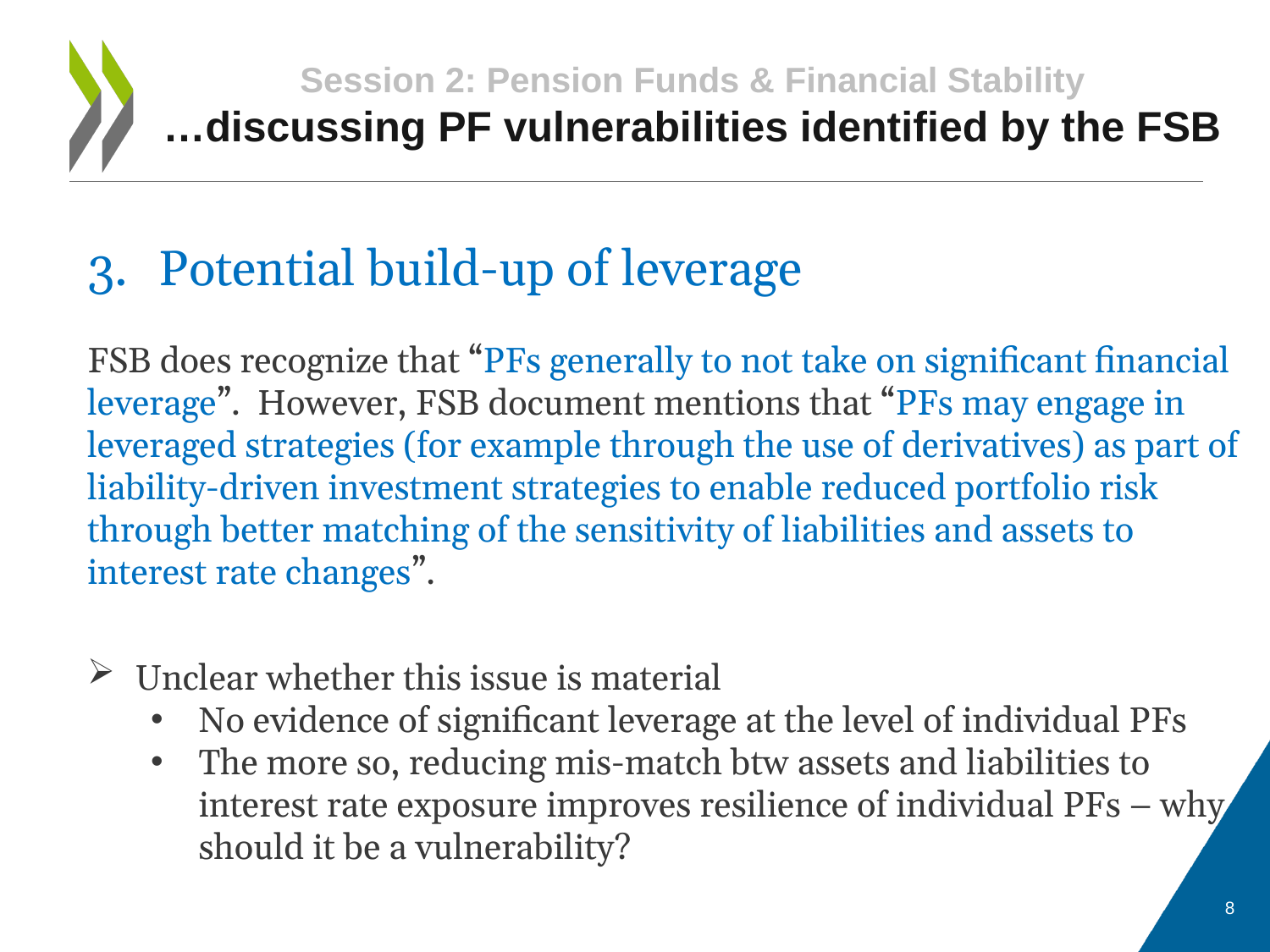

# Session 2: Pension Funds & Financial Stability …discussing PF vulnerabilities identified by the FSB
Potential build-up of leverage
FSB does recognize that “PFs generally to not take on significant financial leverage”.  However, FSB document mentions that “PFs may engage in leveraged strategies (for example through the use of derivatives) as part of liability-driven investment strategies to enable reduced portfolio risk through better matching of the sensitivity of liabilities and assets to interest rate changes”.

Unclear whether this issue is material
No evidence of significant leverage at the level of individual PFs
The more so, reducing mis-match btw assets and liabilities to interest rate exposure improves resilience of individual PFs – why should it be a vulnerability?

8